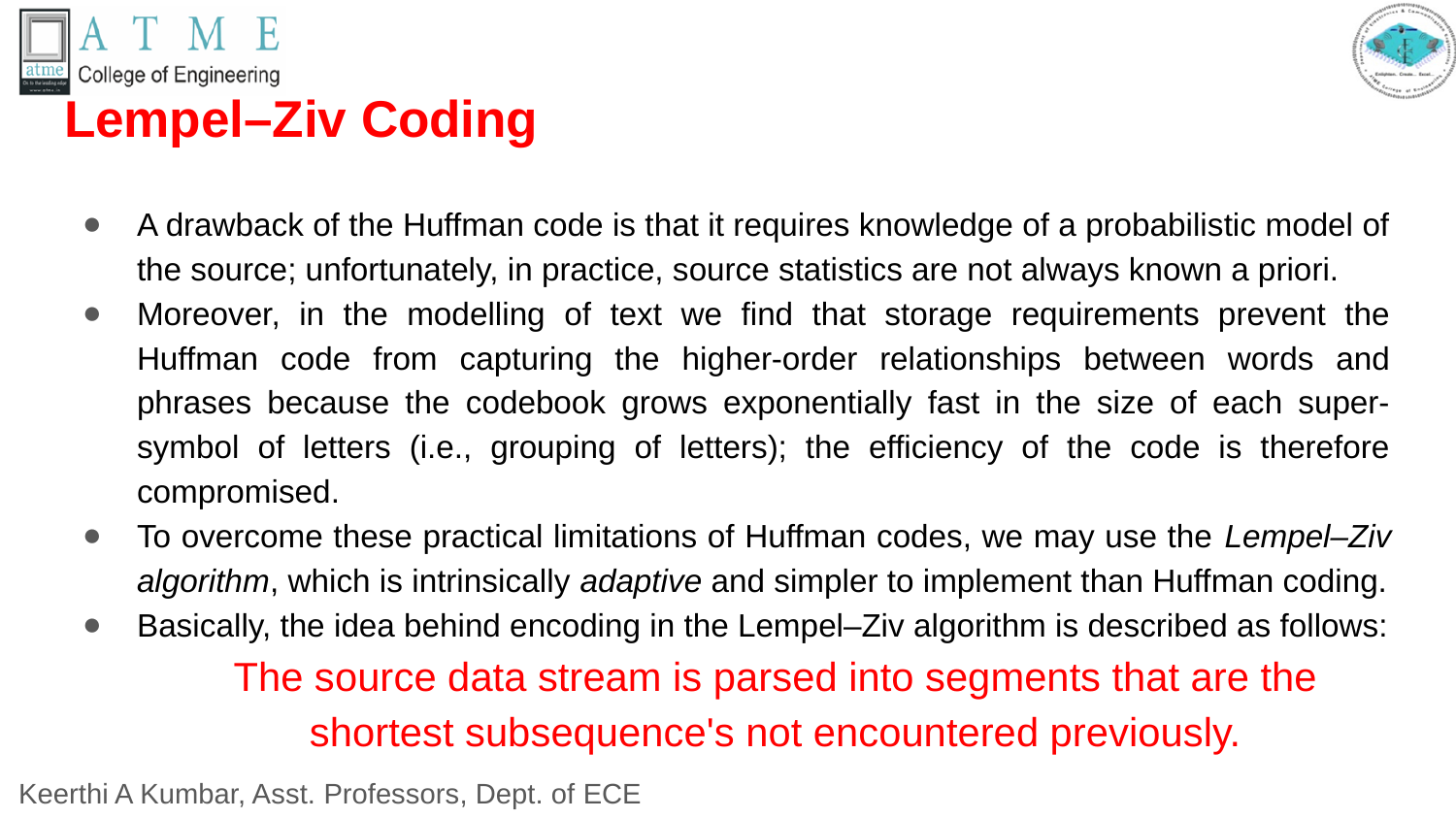

# Lempel–Ziv Coding
A drawback of the Huffman code is that it requires knowledge of a probabilistic model of the source; unfortunately, in practice, source statistics are not always known a priori.
Moreover, in the modelling of text we find that storage requirements prevent the Huffman code from capturing the higher-order relationships between words and phrases because the codebook grows exponentially fast in the size of each super-symbol of letters (i.e., grouping of letters); the efficiency of the code is therefore compromised.
To overcome these practical limitations of Huffman codes, we may use the Lempel–Ziv algorithm, which is intrinsically adaptive and simpler to implement than Huffman coding.
Basically, the idea behind encoding in the Lempel–Ziv algorithm is described as follows:
The source data stream is parsed into segments that are the shortest subsequence's not encountered previously.